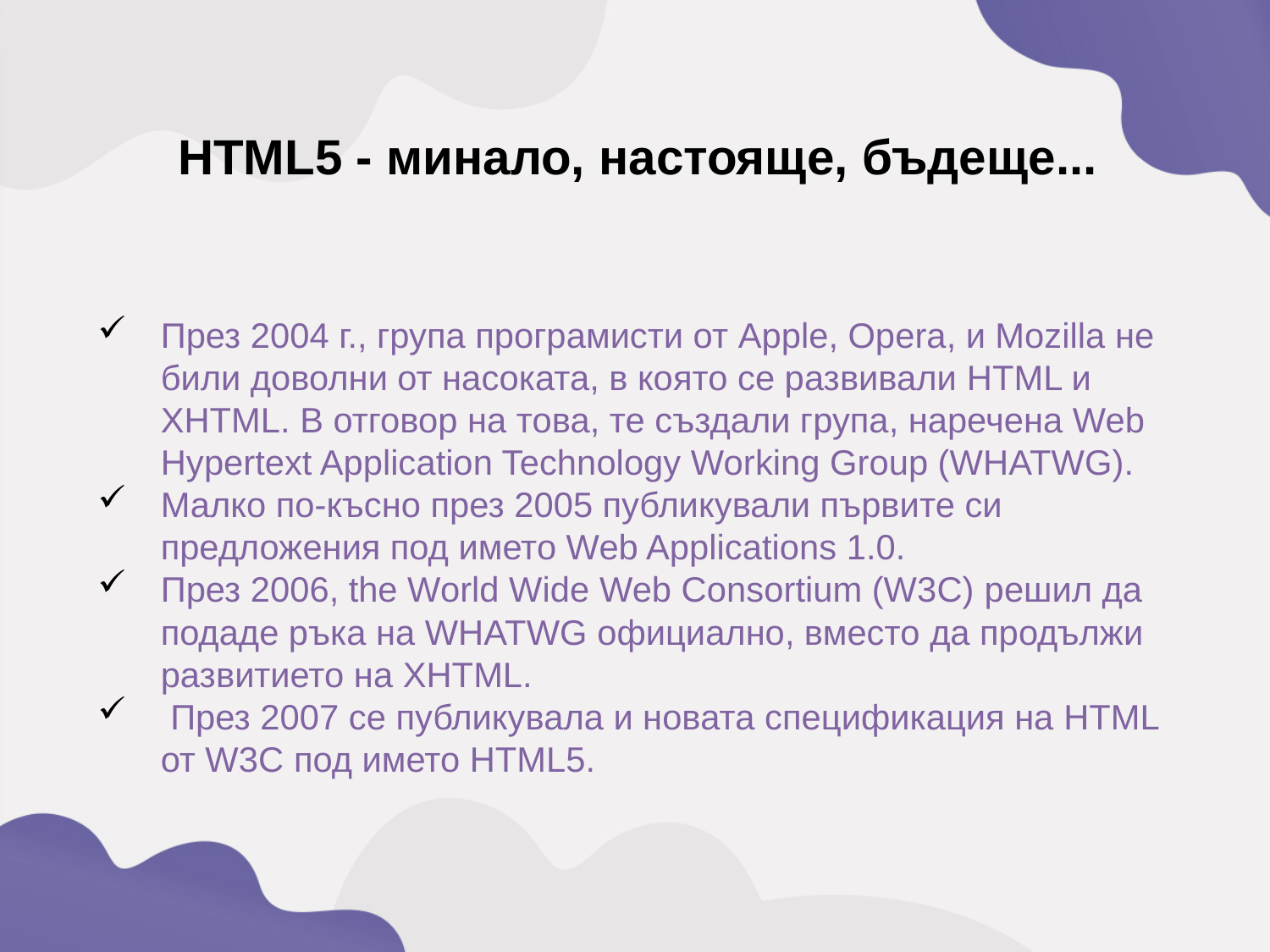

HTML5 - минало, настояще, бъдеще...

През 2004 г., група програмисти от Apple, Opera, и Mozilla не били доволни от насоката, в която се развивали HTML и XHTML. В отговор на това, те създали група, наречена Web Hypertext Application Technology Working Group (WHATWG).
Малко по-късно през 2005 публикували първите си предложения под името Web Applications 1.0.
През 2006, the World Wide Web Consortium (W3C) решил да подаде ръка на WHATWG официално, вместо да продължи развитието на XHTML.
 През 2007 се публикувала и новата спецификация на HTML от W3C под името HTML5.